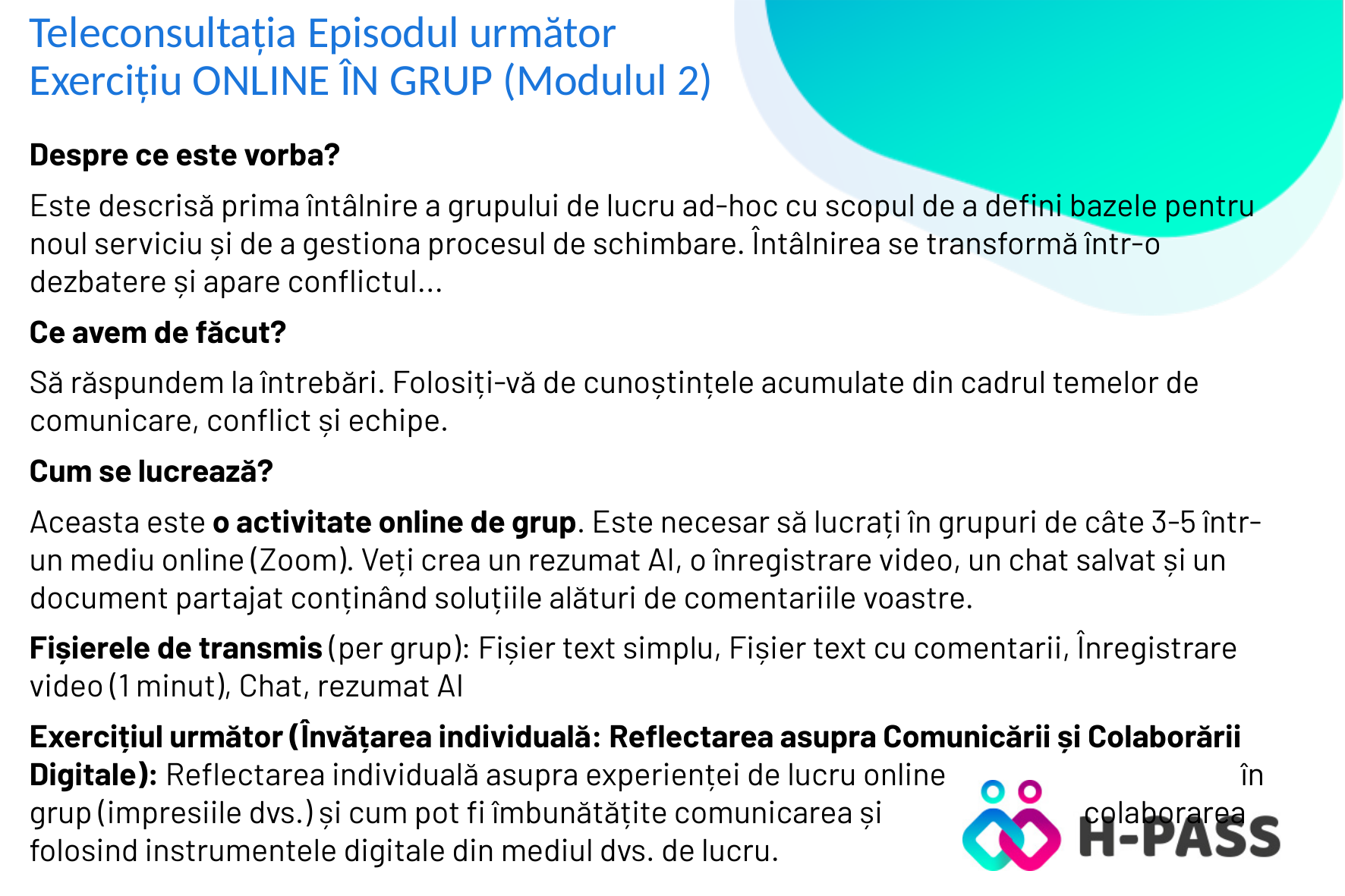

# Teleconsultația Episodul următor Exercițiu ONLINE ÎN GRUP (Modulul 2)
Despre ce este vorba?
Este descrisă prima întâlnire a grupului de lucru ad-hoc cu scopul de a defini bazele pentru noul serviciu și de a gestiona procesul de schimbare. Întâlnirea se transformă într-o dezbatere și apare conflictul...
Ce avem de făcut?
Să răspundem la întrebări. Folosiți-vă de cunoștințele acumulate din cadrul temelor de comunicare, conflict și echipe.
Cum se lucrează?
Aceasta este o activitate online de grup. Este necesar să lucrați în grupuri de câte 3-5 într-un mediu online (Zoom). Veți crea un rezumat AI, o înregistrare video, un chat salvat și un document partajat conținând soluțiile alături de comentariile voastre.
Fișierele de transmis (per grup): Fișier text simplu, Fișier text cu comentarii, Înregistrare video (1 minut), Chat, rezumat AI
Exercițiul următor (Învățarea individuală: Reflectarea asupra Comunicării și Colaborării Digitale): Reflectarea individuală asupra experienței de lucru online                                               în grup (impresiile dvs.) și cum pot fi îmbunătățite comunicarea și                                colaborarea folosind instrumentele digitale din mediul dvs. de lucru.